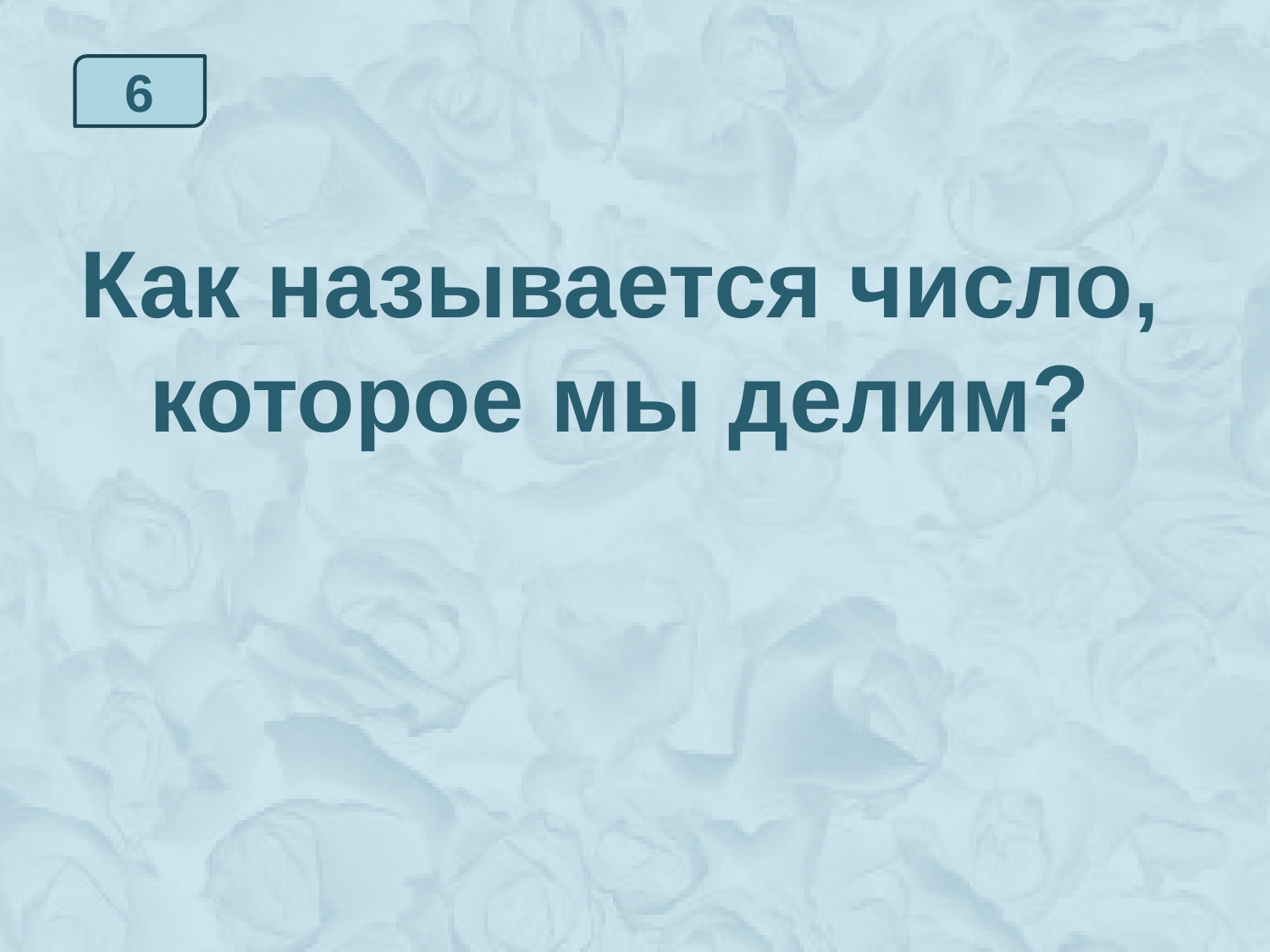

6
Как называется число, которое мы делим?